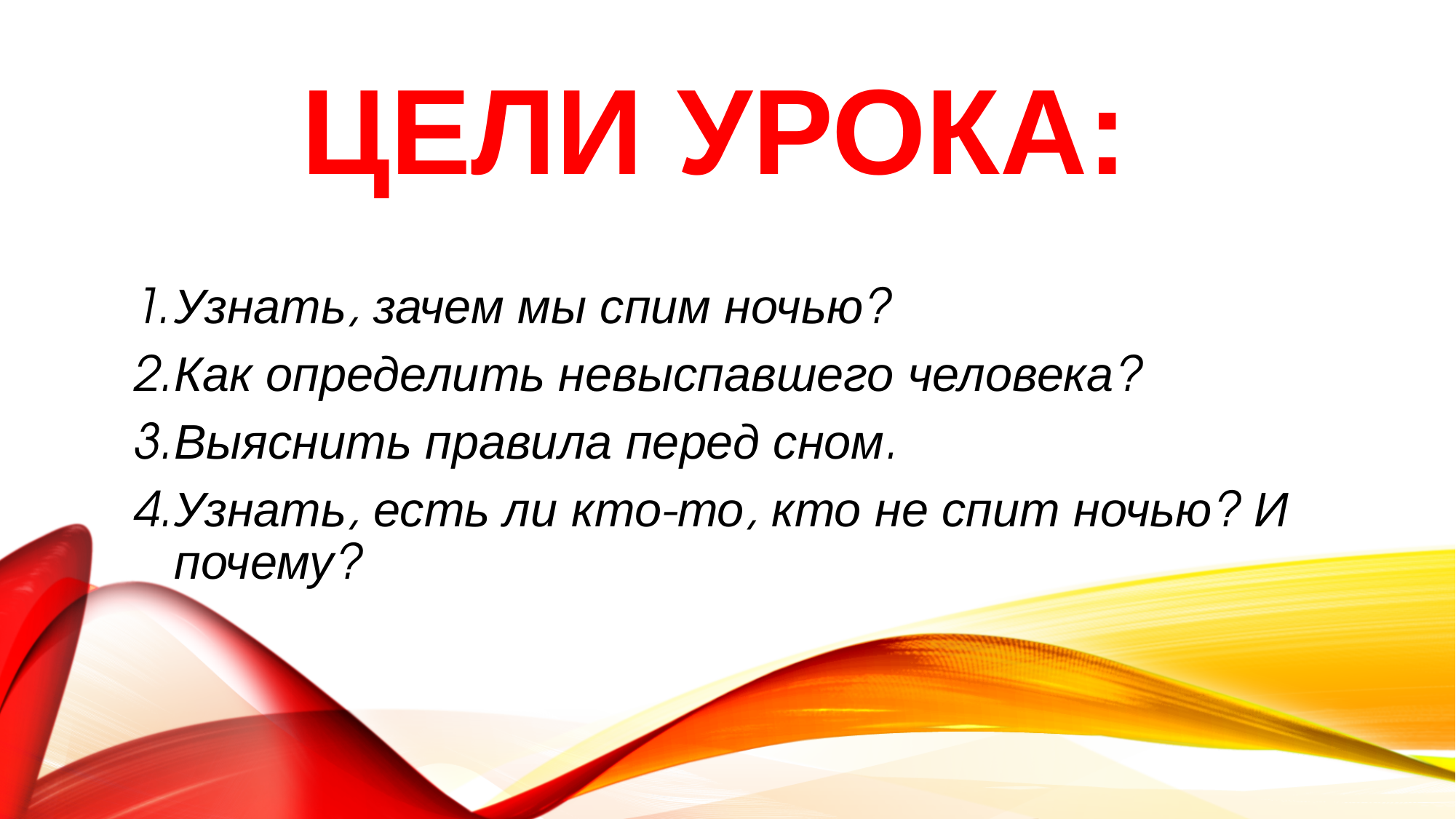

# Цели урока:
Узнать, зачем мы спим ночью?
Как определить невыспавшего человека?
Выяснить правила перед сном.
Узнать, есть ли кто-то, кто не спит ночью? И почему?